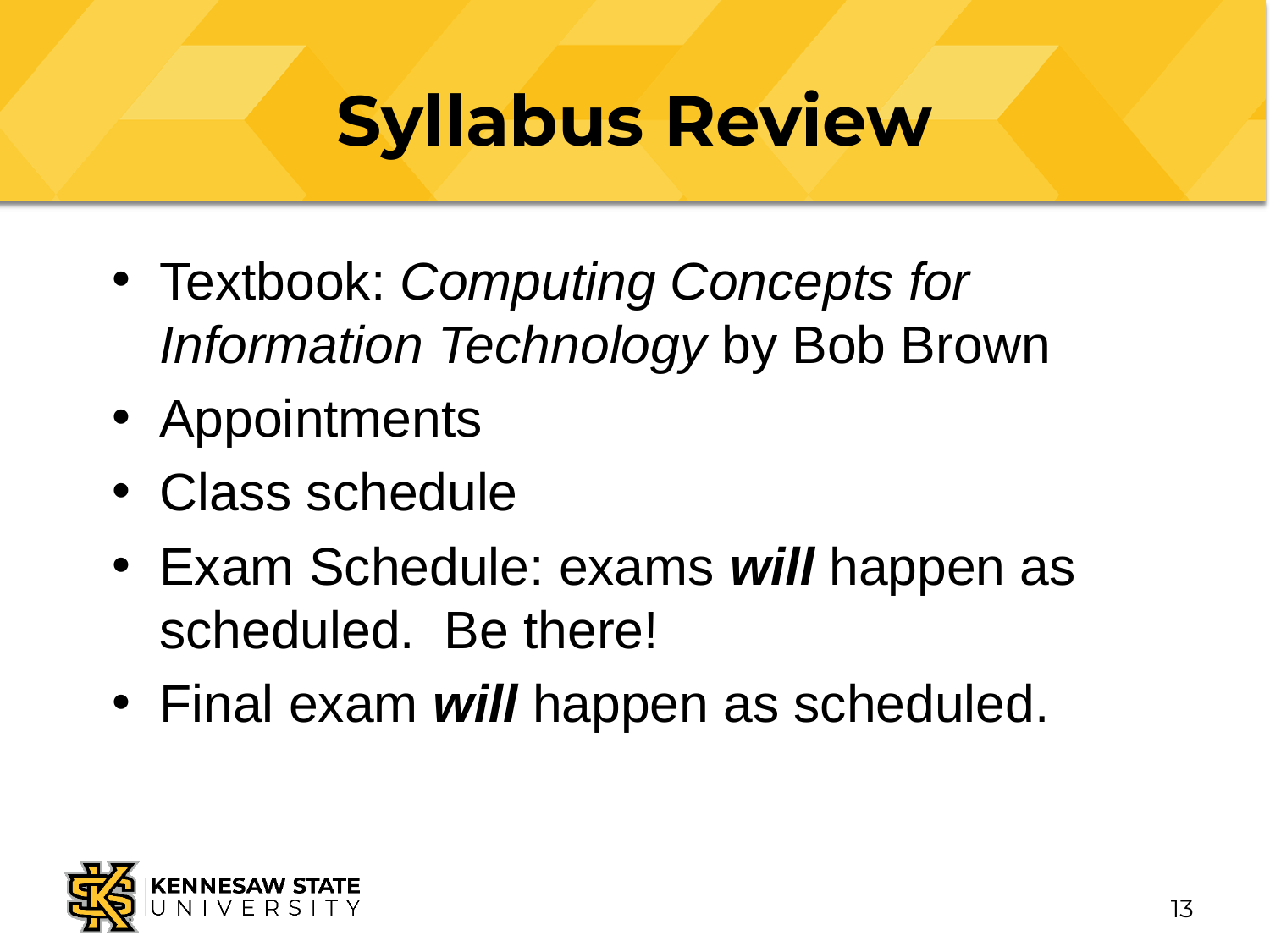

# Syllabus Review
Textbook: Computing Concepts for Information Technology by Bob Brown
Appointments
Class schedule
Exam Schedule: exams will happen as scheduled.  Be there!
Final exam will happen as scheduled.
13